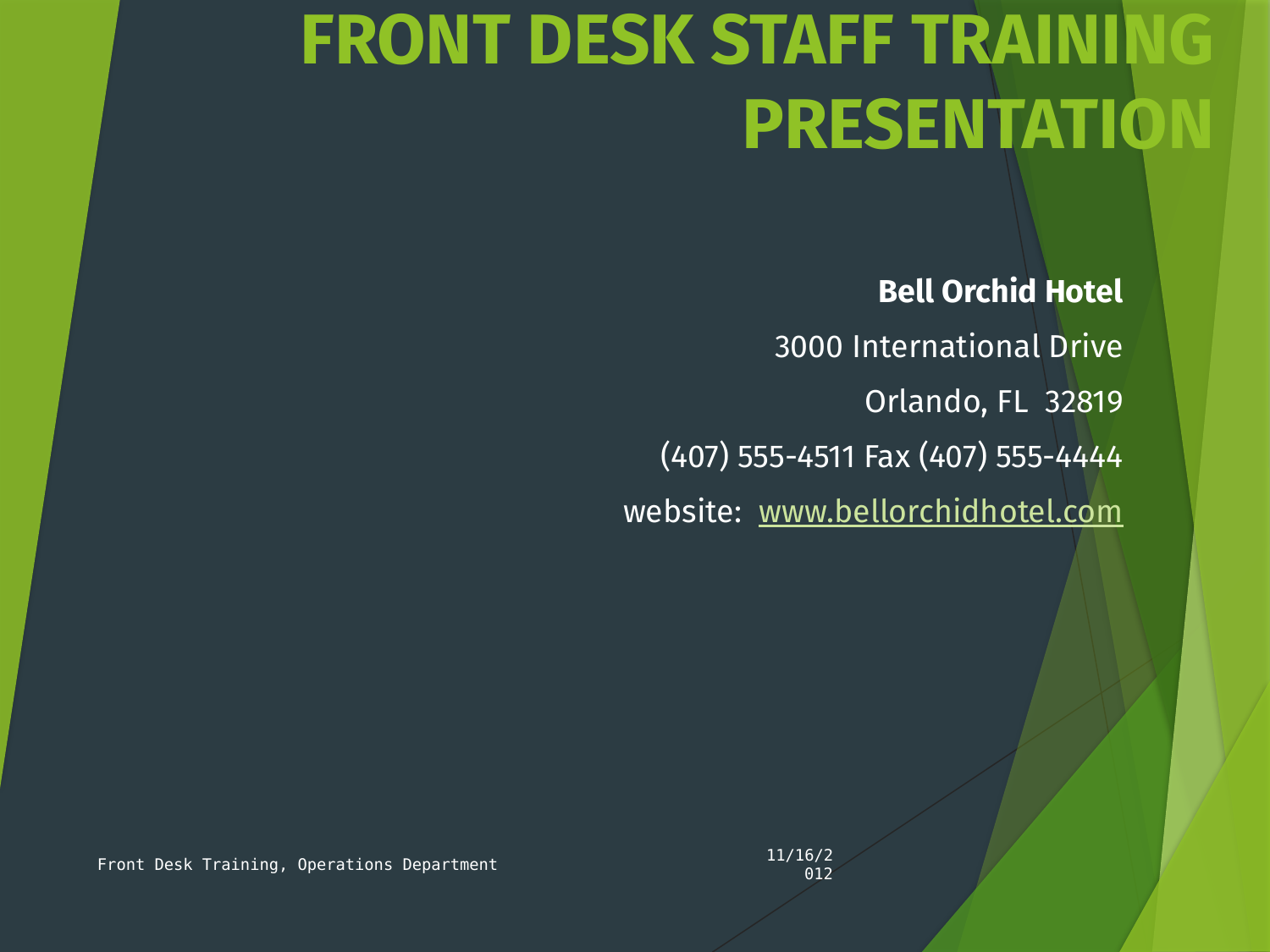

# FRONT DESK STAFF TRAINING PRESENTATION
Bell Orchid Hotel
3000 International Drive
Orlando, FL  32819
(407) 555-4511 Fax (407) 555-4444
website:  www.bellorchidhotel.com

Front Desk Training, Operations Department
11/16/2012